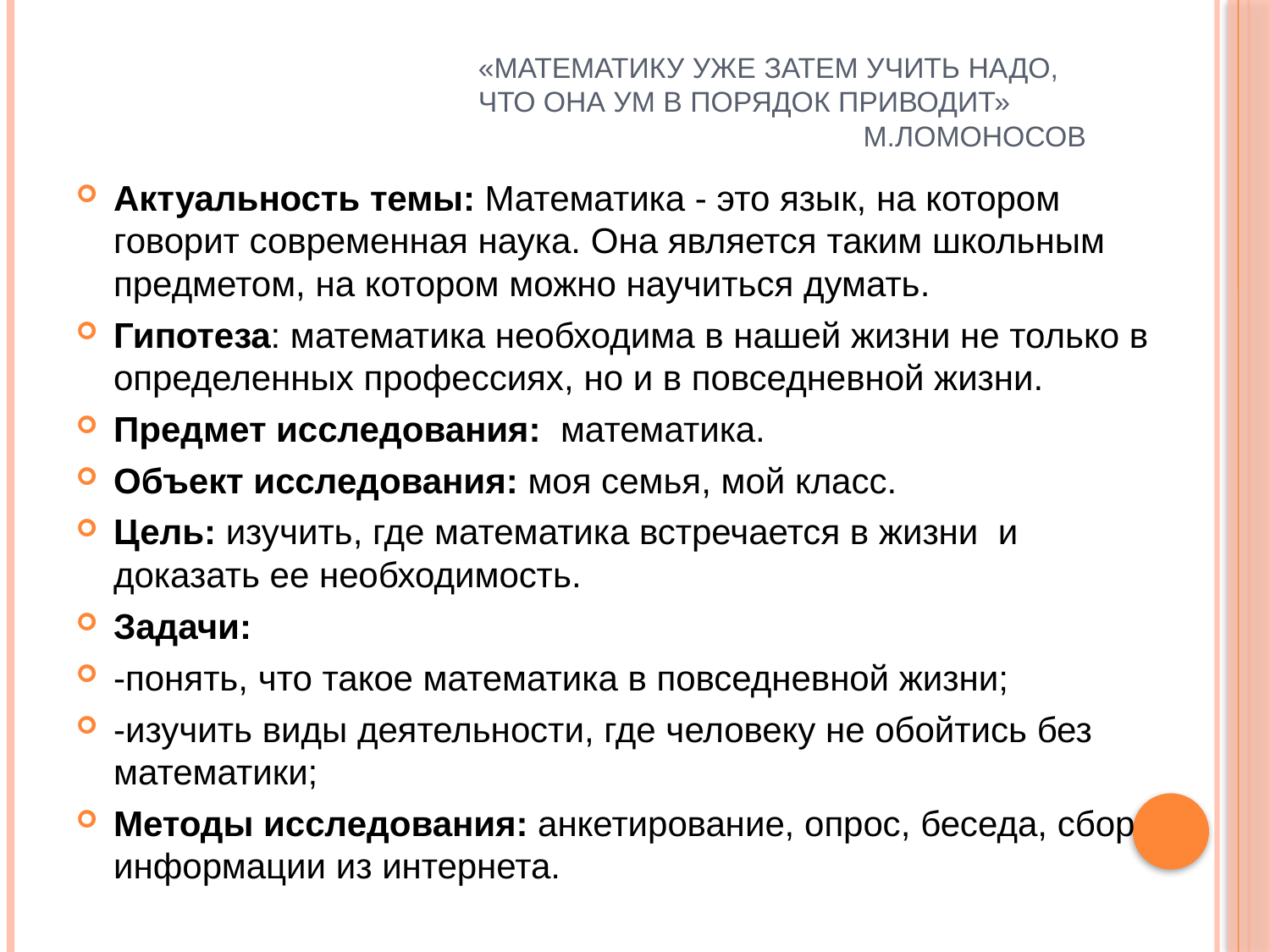

# «Математику уже затем учить надо, что она ум в порядок приводит» М.Ломоносов
Актуальность темы: Математика - это язык, на котором говорит современная наука. Она является таким школьным предметом, на котором можно научиться думать.
Гипотеза: математика необходима в нашей жизни не только в определенных профессиях, но и в повседневной жизни.
Предмет исследования:  математика.
Объект исследования: моя семья, мой класс.
Цель: изучить, где математика встречается в жизни  и доказать ее необходимость.
Задачи:
-понять, что такое математика в повседневной жизни;
-изучить виды деятельности, где человеку не обойтись без математики;
Методы исследования: анкетирование, опрос, беседа, сбор информации из интернета.